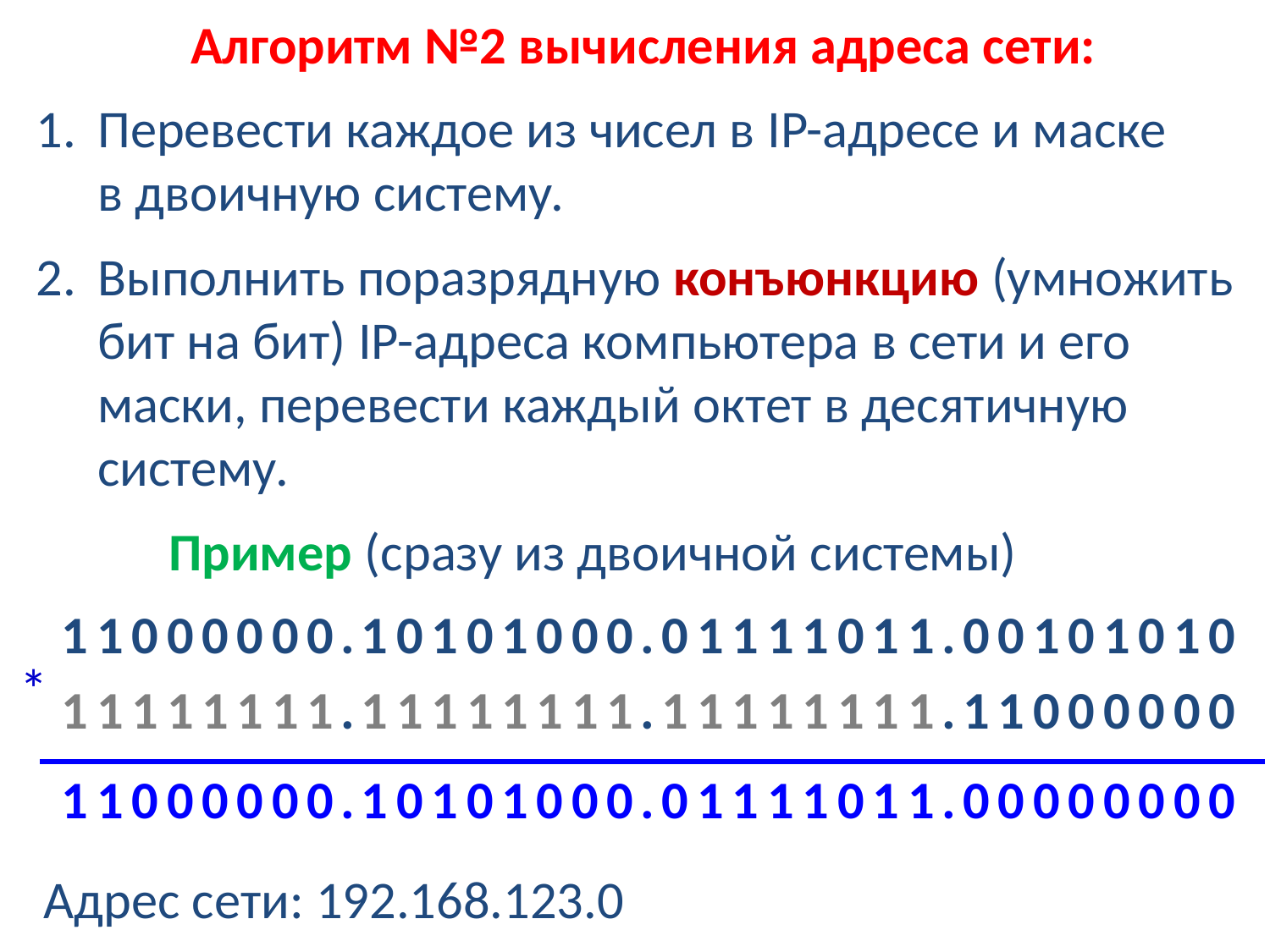

Алгоритм №2 вычисления адреса сети:
Перевести каждое из чисел в IP-адресе и маске
в двоичную систему.
Выполнить поразрядную конъюнкцию (умножить бит на бит) IP-адреса компьютера в сети и его маски, перевести каждый октет в десятичную систему.
           Пример (сразу из двоичной системы)
| 1 | 1 | 0 | 0 | 0 | 0 | 0 | 0 | . | 1 | 0 | 1 | 0 | 1 | 0 | 0 | 0 | . | 0 | 1 | 1 | 1 | 1 | 0 | 1 | 1 | . | 0 | 0 | 1 | 0 | 1 | 0 | 1 | 0 |
| --- | --- | --- | --- | --- | --- | --- | --- | --- | --- | --- | --- | --- | --- | --- | --- | --- | --- | --- | --- | --- | --- | --- | --- | --- | --- | --- | --- | --- | --- | --- | --- | --- | --- | --- |
*
| 1 | 1 | 1 | 1 | 1 | 1 | 1 | 1 | . | 1 | 1 | 1 | 1 | 1 | 1 | 1 | 1 | . | 1 | 1 | 1 | 1 | 1 | 1 | 1 | 1 | . | 1 | 1 | 0 | 0 | 0 | 0 | 0 | 0 |
| --- | --- | --- | --- | --- | --- | --- | --- | --- | --- | --- | --- | --- | --- | --- | --- | --- | --- | --- | --- | --- | --- | --- | --- | --- | --- | --- | --- | --- | --- | --- | --- | --- | --- | --- |
| 1 | 1 | 0 | 0 | 0 | 0 | 0 | 0 | . | 1 | 0 | 1 | 0 | 1 | 0 | 0 | 0 | . | 0 | 1 | 1 | 1 | 1 | 0 | 1 | 1 | . | 0 | 0 | 0 | 0 | 0 | 0 | 0 | 0 |
| --- | --- | --- | --- | --- | --- | --- | --- | --- | --- | --- | --- | --- | --- | --- | --- | --- | --- | --- | --- | --- | --- | --- | --- | --- | --- | --- | --- | --- | --- | --- | --- | --- | --- | --- |
Адрес сети: 192.168.123.0